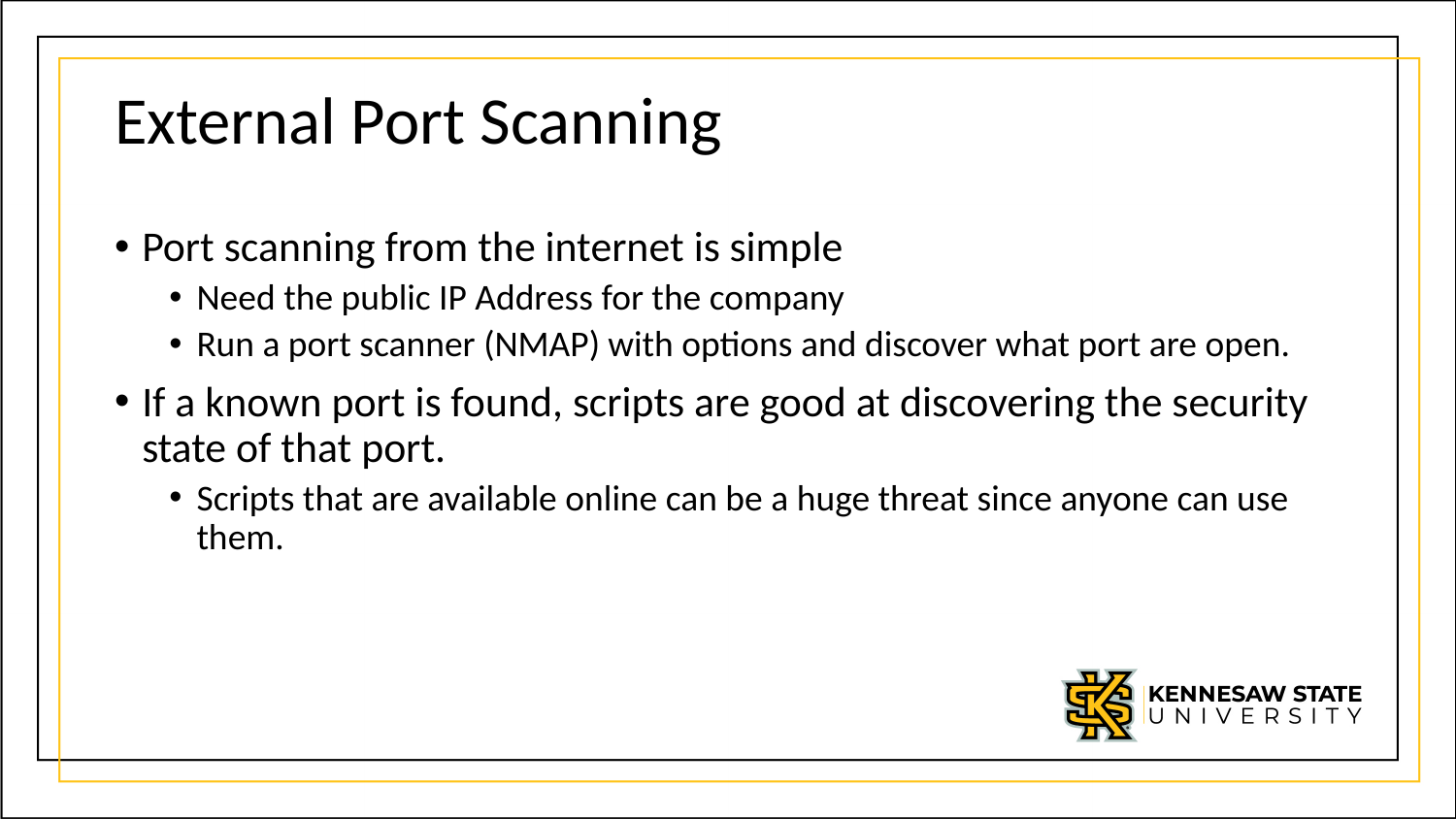

# External Port Scanning
Port scanning from the internet is simple
Need the public IP Address for the company
Run a port scanner (NMAP) with options and discover what port are open.
If a known port is found, scripts are good at discovering the security state of that port.
Scripts that are available online can be a huge threat since anyone can use them.